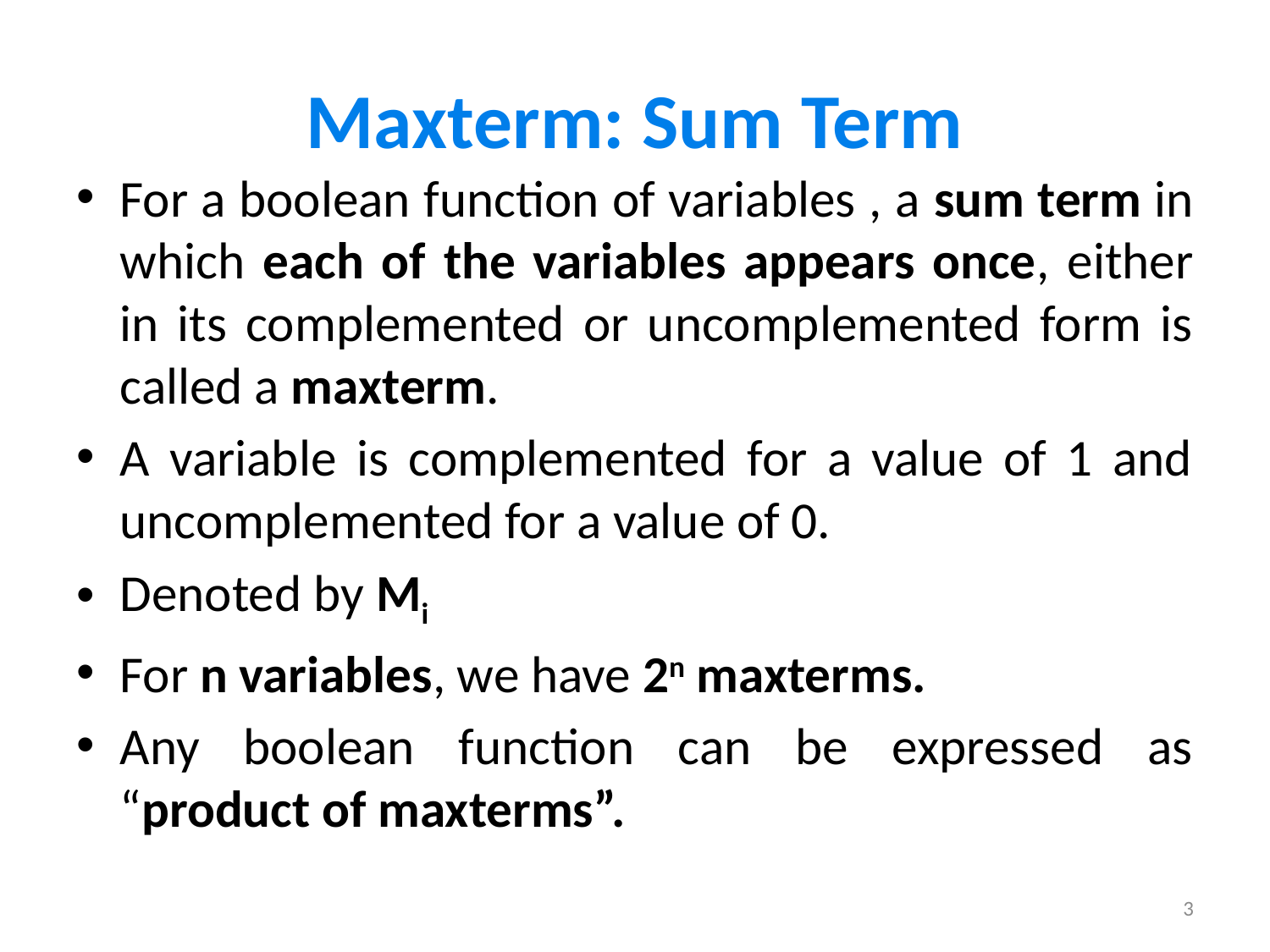

# Maxterm: Sum Term
For a boolean function of variables , a sum term in which each of the variables appears once, either in its complemented or uncomplemented form is called a maxterm.
A variable is complemented for a value of 1 and uncomplemented for a value of 0.
Denoted by Mi
For n variables, we have 2n maxterms.
Any boolean function can be expressed as “product of maxterms”.

3